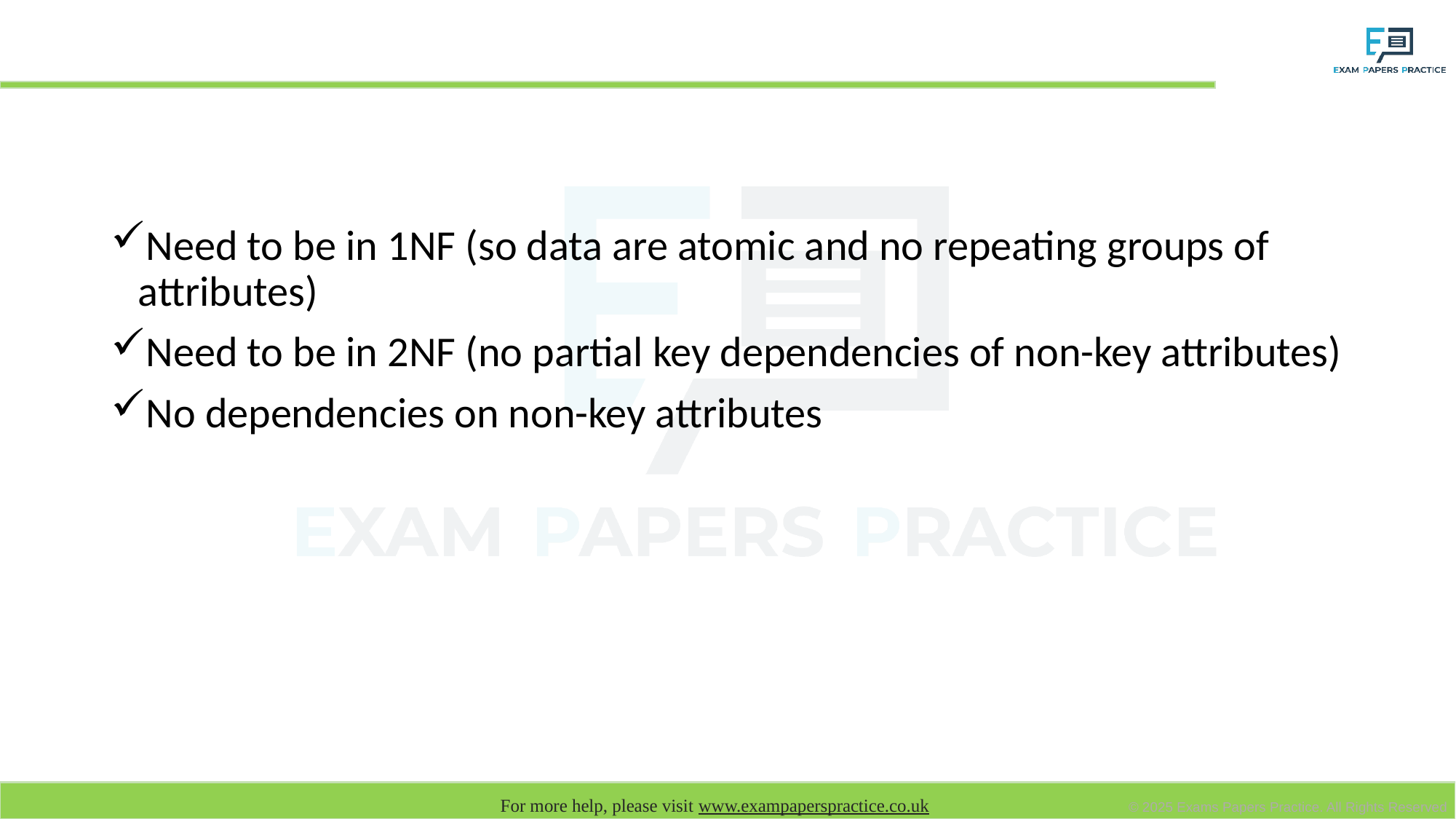

# 3NF - Third normal form
Need to be in 1NF (so data are atomic and no repeating groups of attributes)
Need to be in 2NF (no partial key dependencies of non-key attributes)
No dependencies on non-key attributes